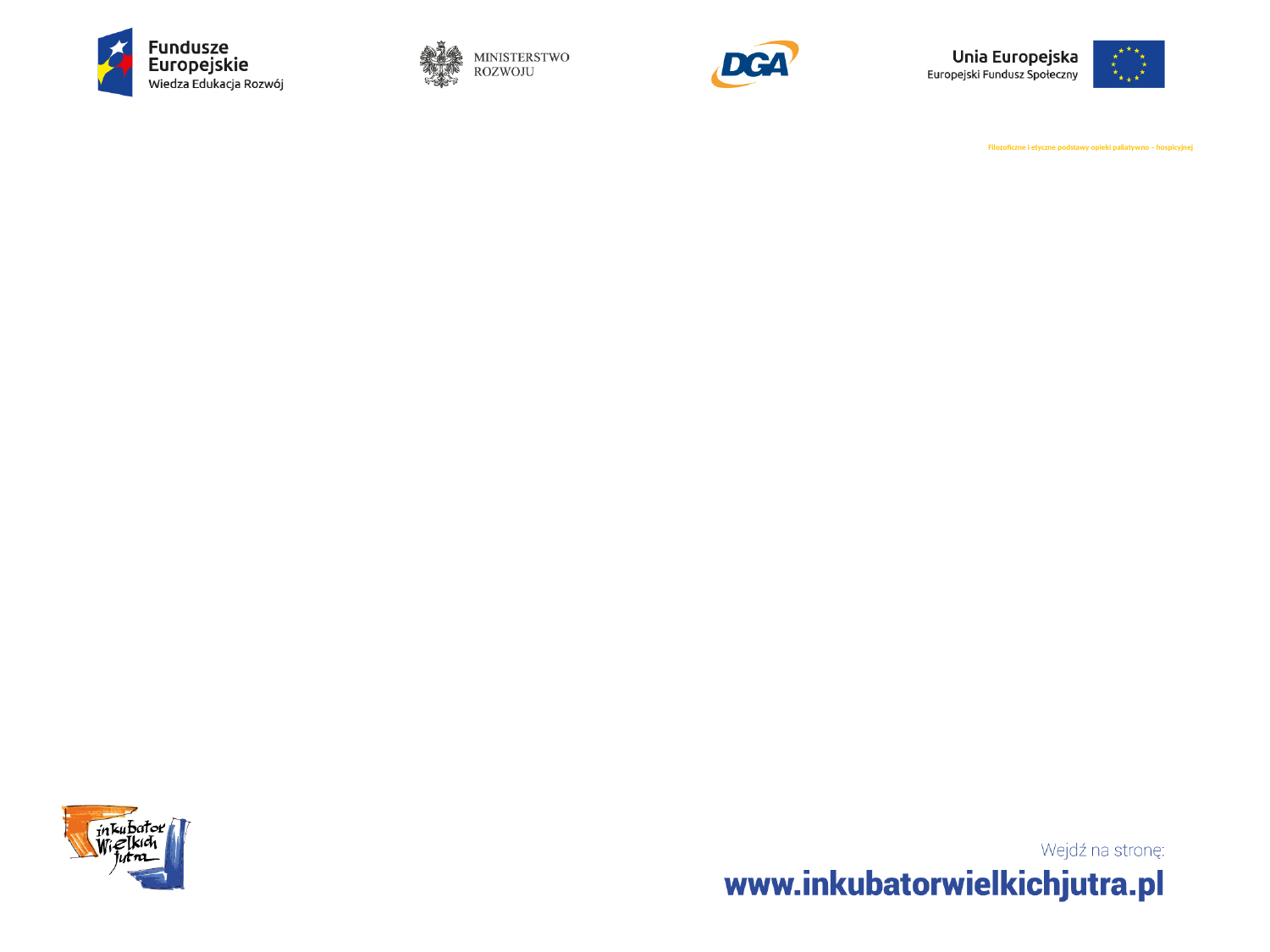

# Filozoficzne i etyczne podstawy opieki paliatywno – hospicyjnej